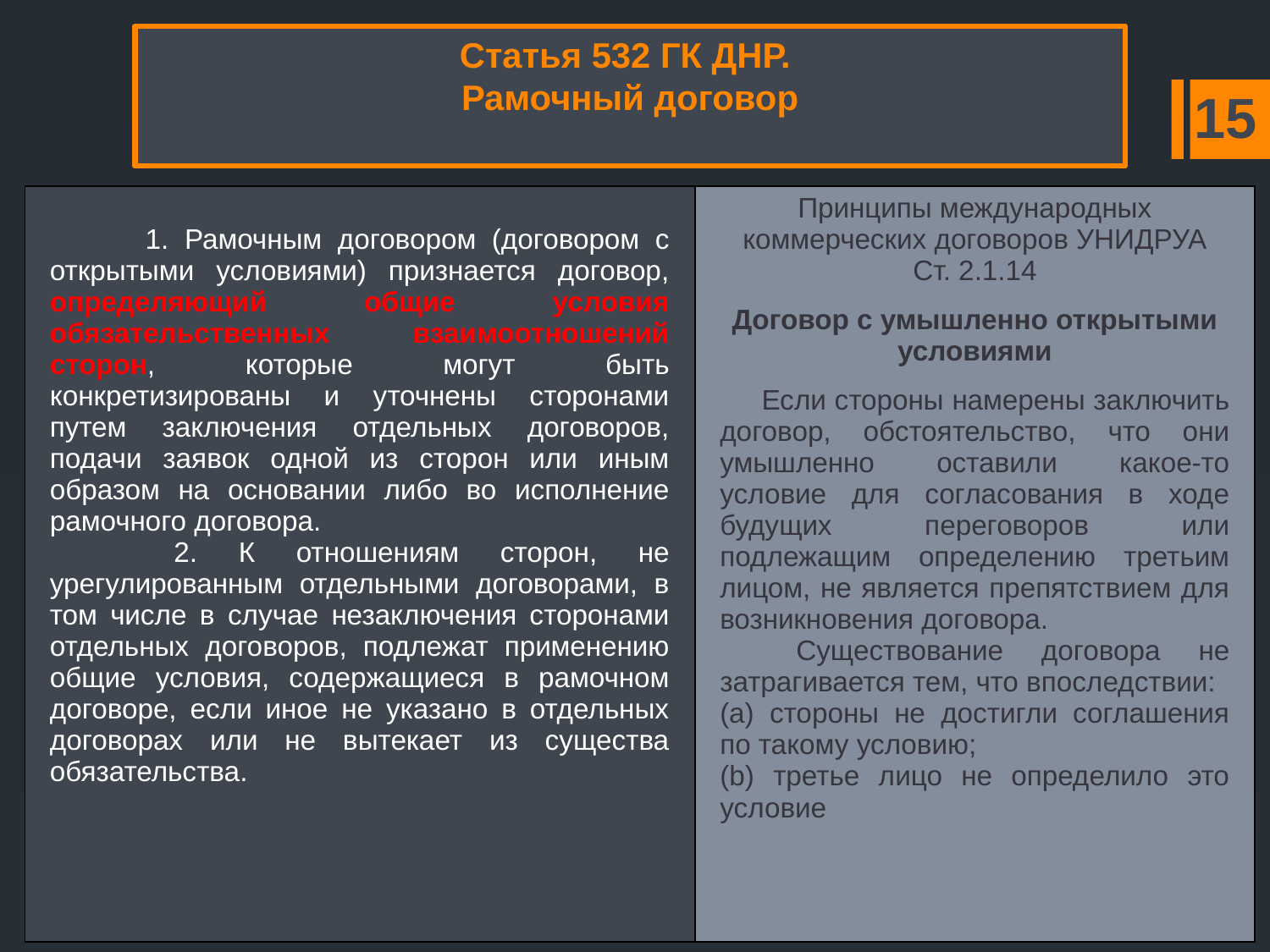

# Статья 532 ГК ДНР. Рамочный договор
15

| 1. Рамочным договором (договором с открытыми условиями) признается договор, определяющий общие условия обязательственных взаимоотношений сторон, которые могут быть конкретизированы и уточнены сторонами путем заключения отдельных договоров, подачи заявок одной из сторон или иным образом на основании либо во исполнение рамочного договора. 2. К отношениям сторон, не урегулированным отдельными договорами, в том числе в случае незаключения сторонами отдельных договоров, подлежат применению общие условия, содержащиеся в рамочном договоре, если иное не указано в отдельных договорах или не вытекает из существа обязательства. | Принципы международных коммерческих договоров УНИДРУА Ст. 2.1.14 Договор с умышленно открытыми условиями Если стороны намерены заключить договор, обстоятельство, что они умышленно оставили какое-то условие для согласования в ходе будущих переговоров или подлежащим определению третьим лицом, не является препятствием для возникновения договора. Существование договора не затрагивается тем, что впоследствии: (а) стороны не достигли соглашения по такому условию; (b) третье лицо не определило это условие |
| --- | --- |